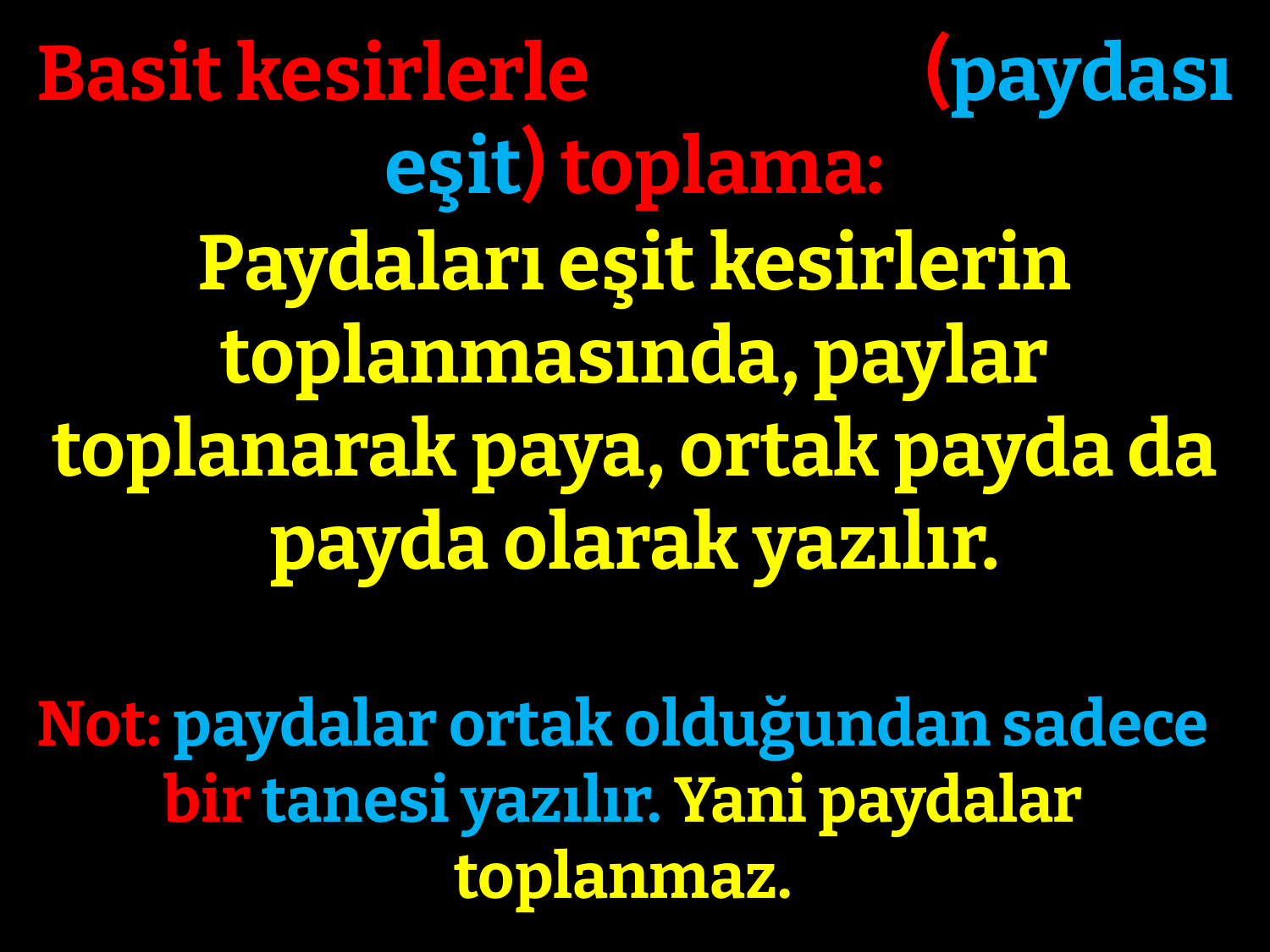

Basit kesirlerle                        (paydası eşit) toplama:
Paydaları eşit kesirlerin toplanmasında, paylar toplanarak paya, ortak payda da payda olarak yazılır.
#
Not: paydalar ortak olduğundan sadece bir tanesi yazılır. Yani paydalar toplanmaz.